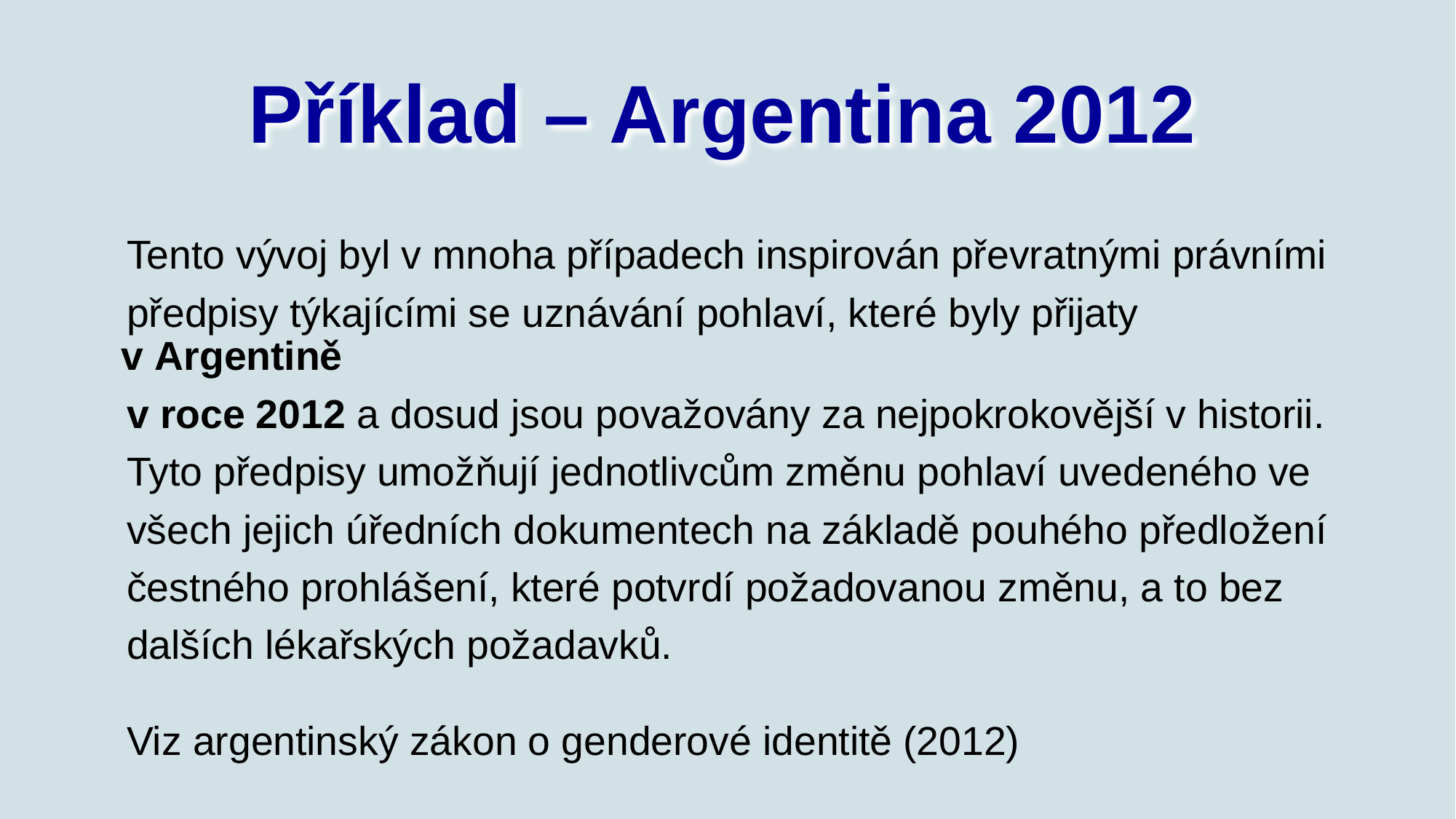

# Příklad – Argentina 2012
   Tento vývoj byl v mnoha případech inspirován převratnými právními
   předpisy týkajícími se uznávání pohlaví, které byly přijaty v Argentině
   v roce 2012 a dosud jsou považovány za nejpokrokovější v historii.
   Tyto předpisy umožňují jednotlivcům změnu pohlaví uvedeného ve
   všech jejich úředních dokumentech na základě pouhého předložení
   čestného prohlášení, které potvrdí požadovanou změnu, a to bez
   dalších lékařských požadavků.

   Viz argentinský zákon o genderové identitě (2012)